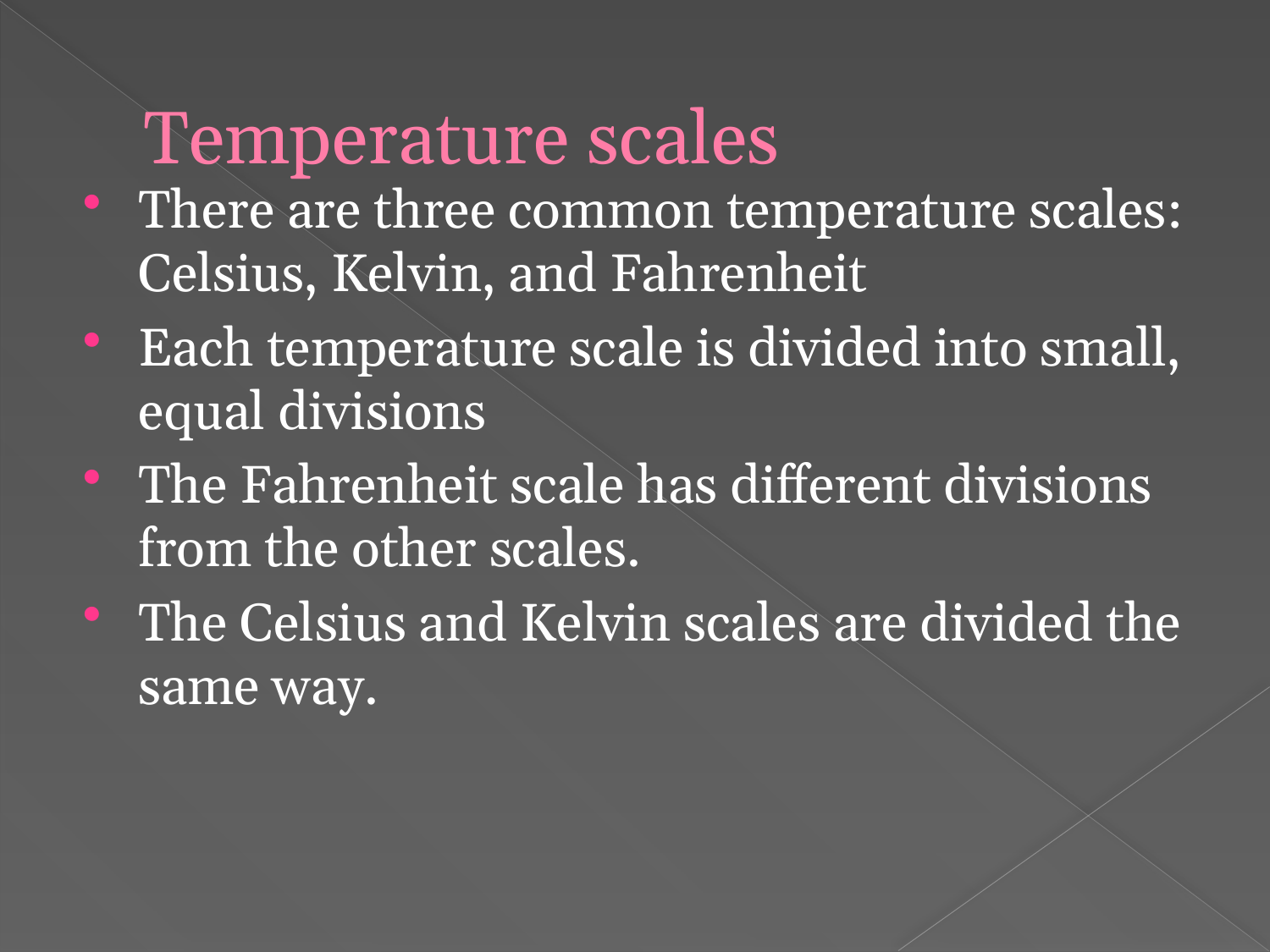

# Temperature scales
There are three common temperature scales: Celsius, Kelvin, and Fahrenheit
Each temperature scale is divided into small, equal divisions
The Fahrenheit scale has different divisions from the other scales.
The Celsius and Kelvin scales are divided the same way.